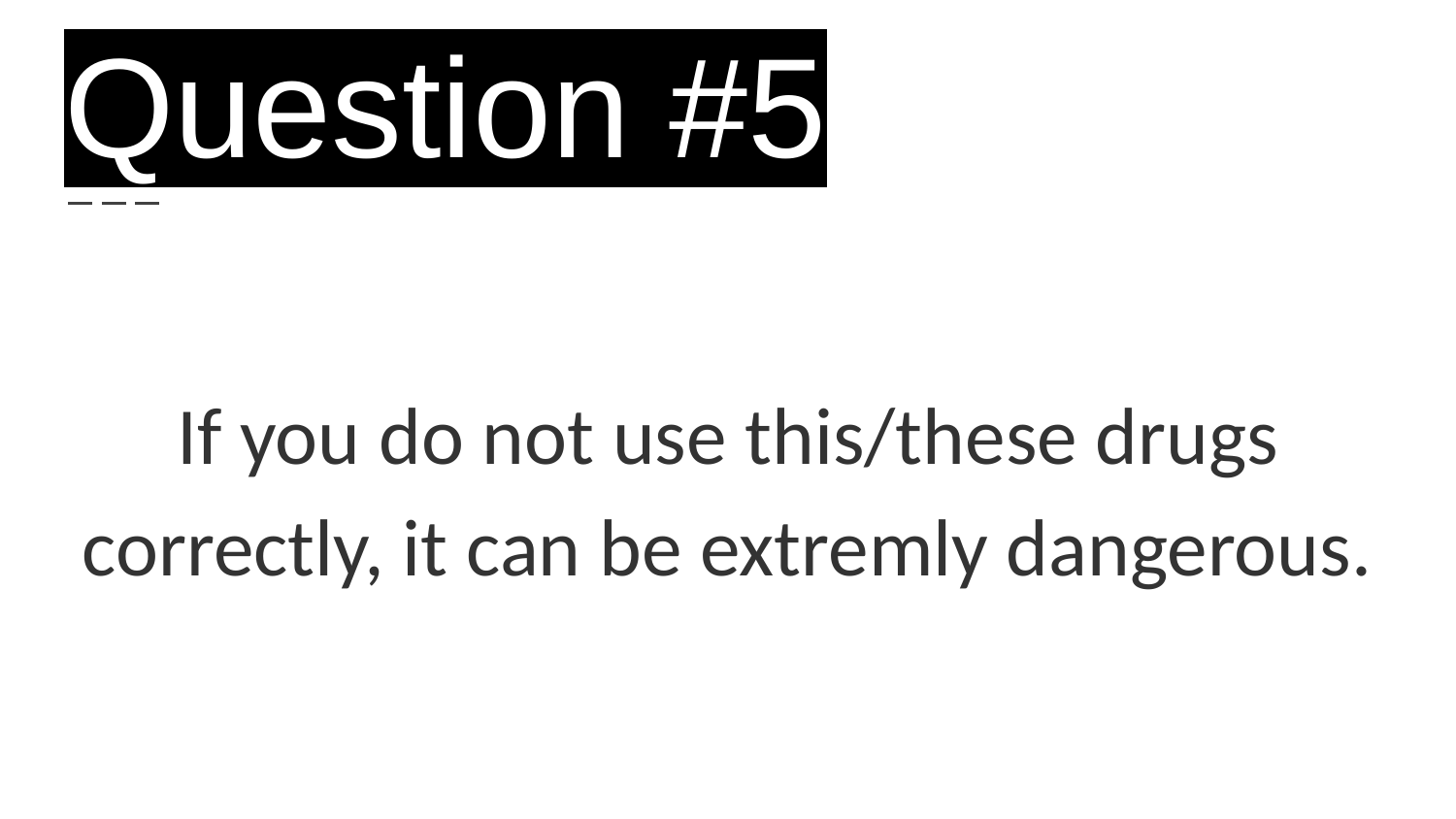

# Question #5
If you do not use this/these drugs correctly, it can be extremly dangerous.